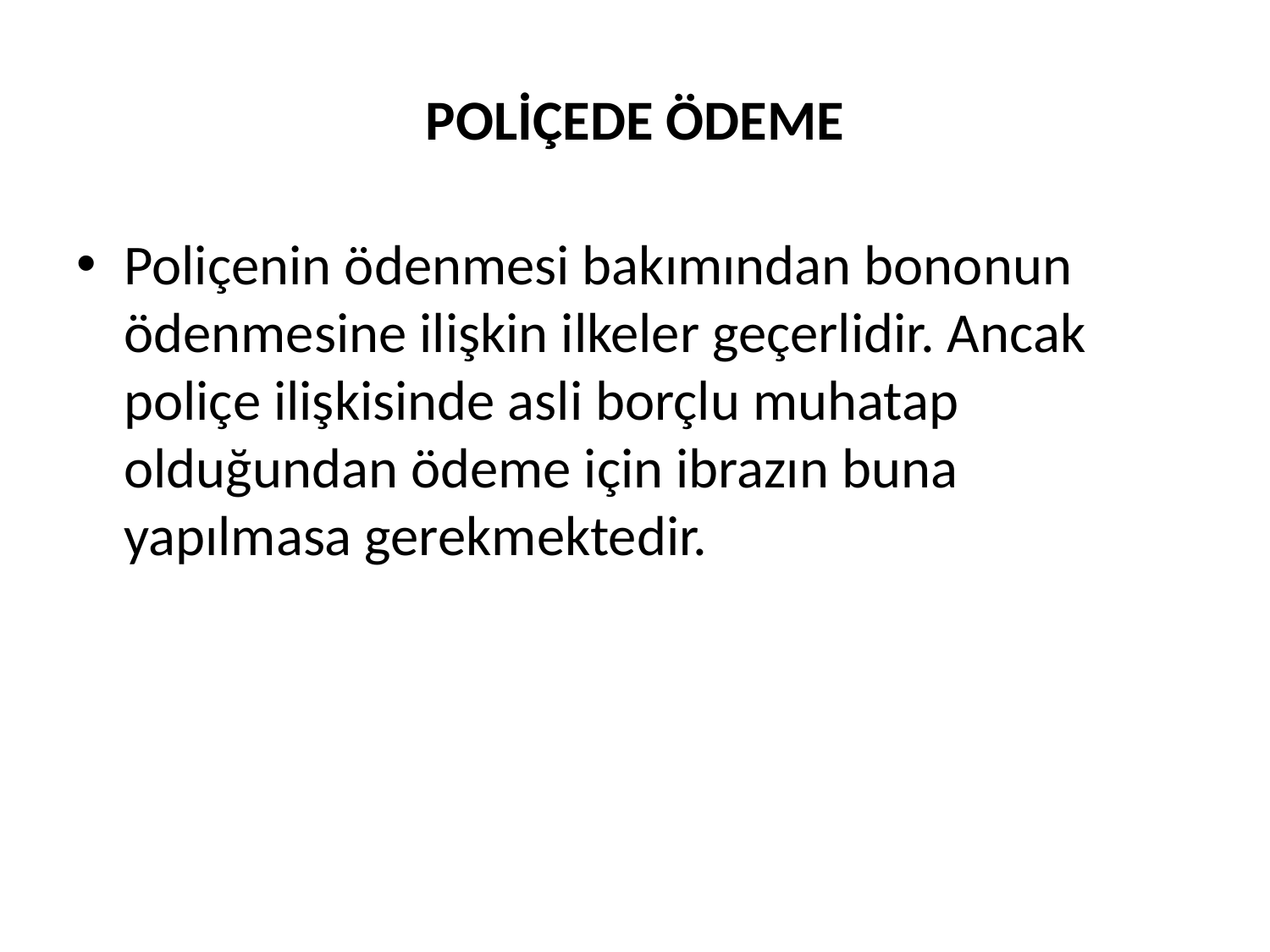

# POLİÇEDE ÖDEME
Poliçenin ödenmesi bakımından bononun ödenmesine ilişkin ilkeler geçerlidir. Ancak poliçe ilişkisinde asli borçlu muhatap olduğundan ödeme için ibrazın buna yapılmasa gerekmektedir.